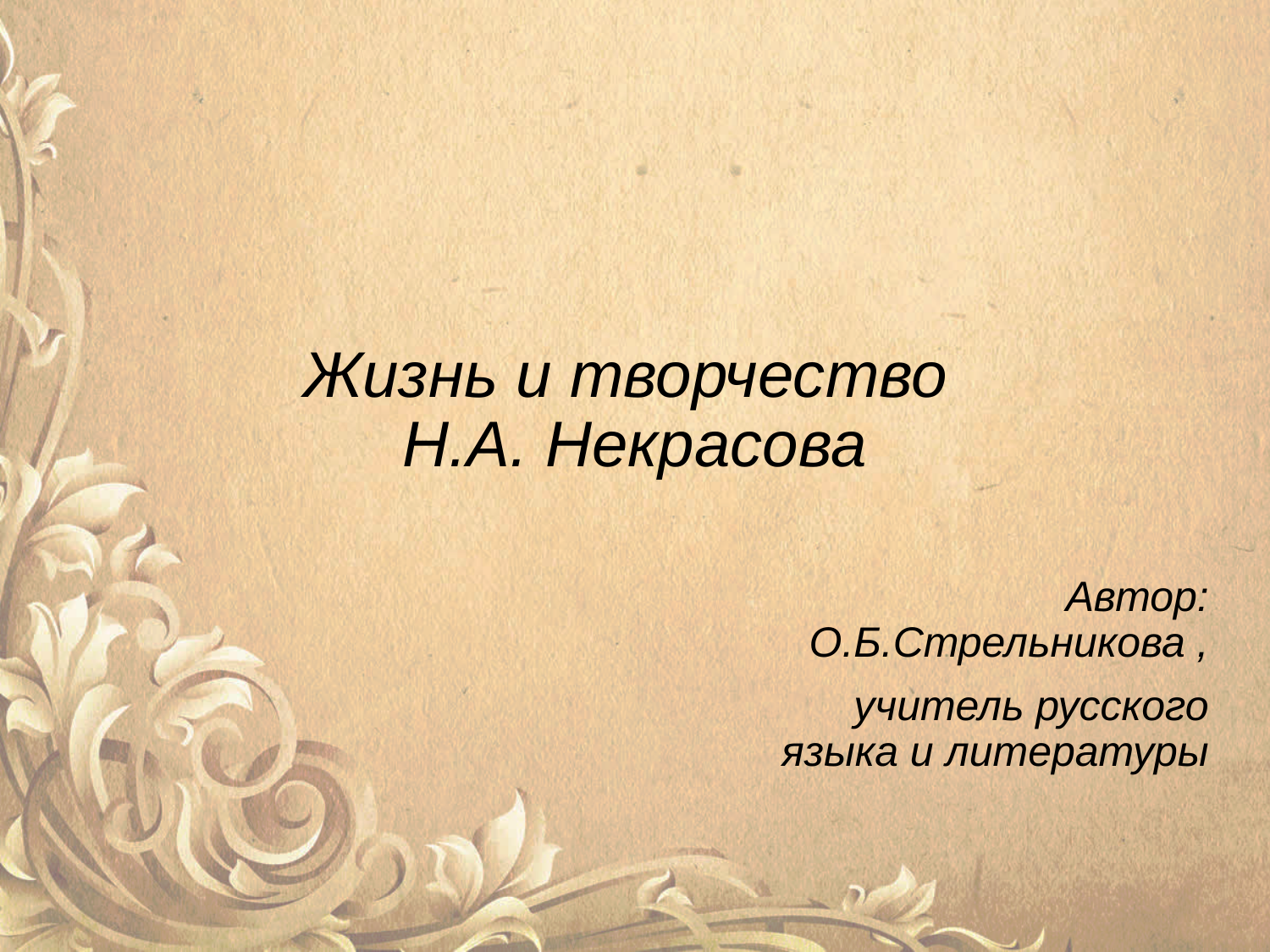

# Жизнь и творчество Н.А. Некрасова

Автор: О.Б.Стрельникова ,
учитель русского языка и литературы